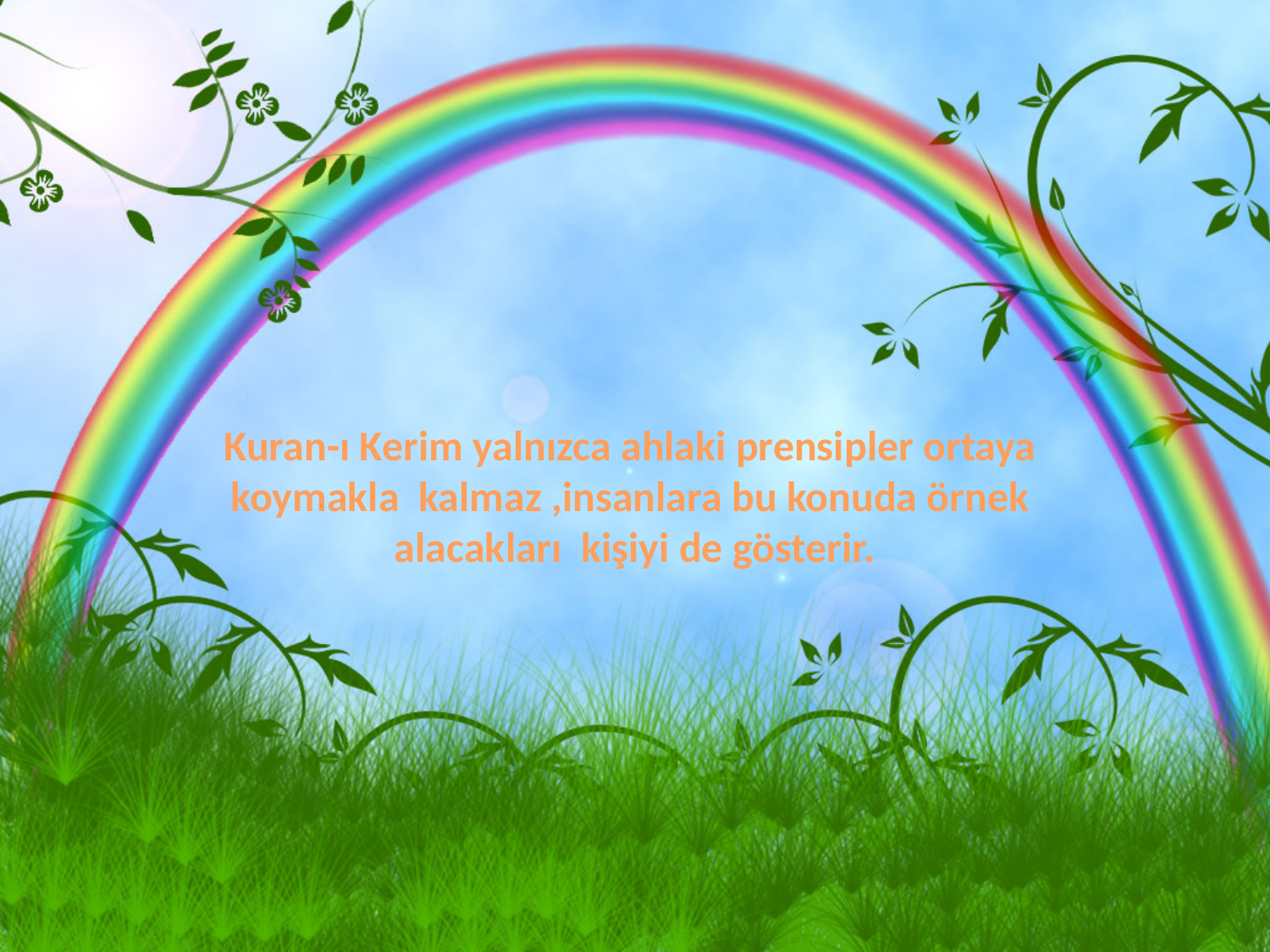

Kuran-ı Kerim yalnızca ahlaki prensipler ortaya
koymakla  kalmaz ,insanlara bu konuda örnek
alacakları  kişiyi de gösterir.